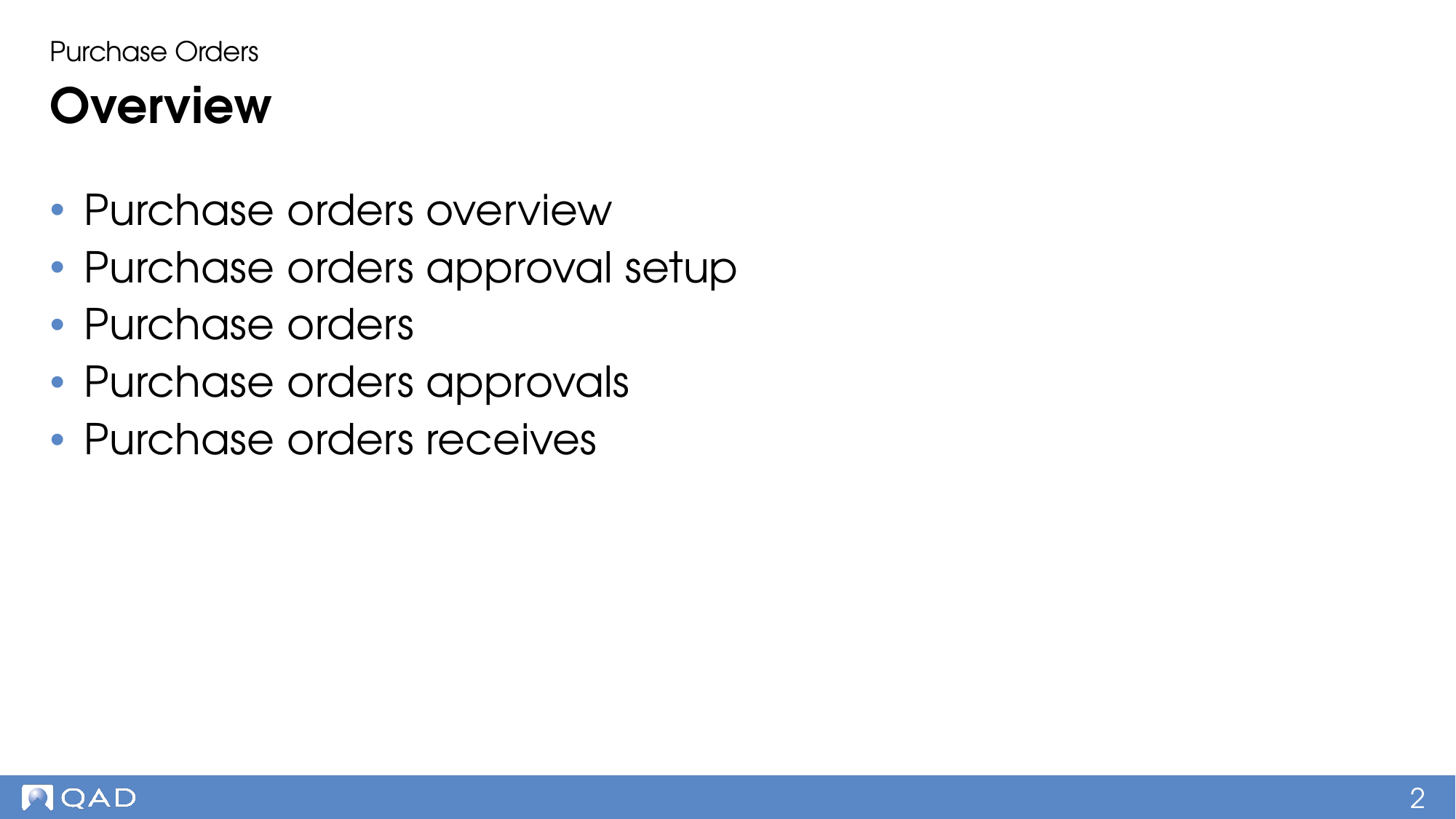

Purchase Orders
# Overview
Purchase orders overview
Purchase orders approval setup
Purchase orders
Purchase orders approvals
Purchase orders receives
2